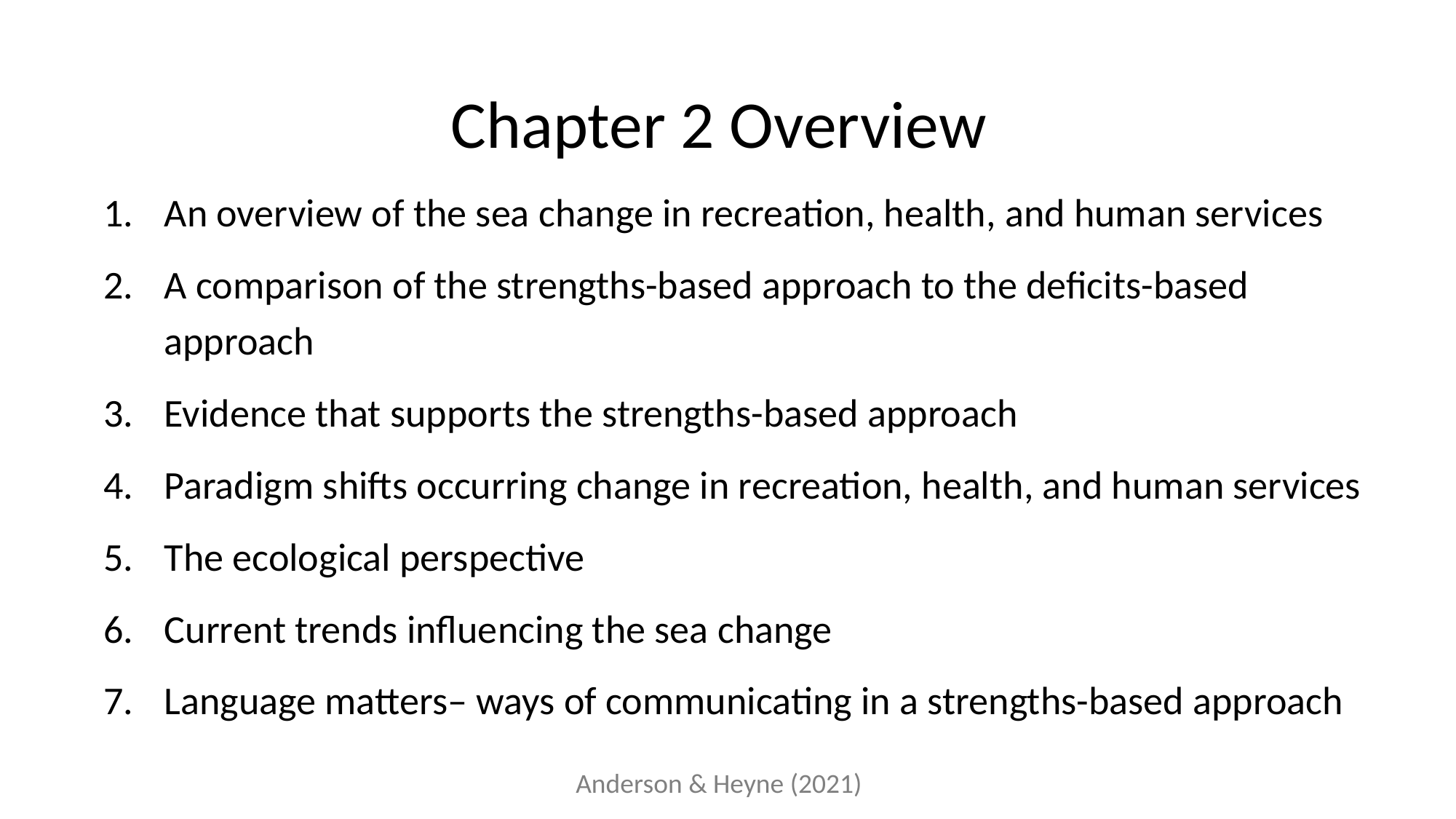

# Chapter 2 Overview
An overview of the sea change in recreation, health, and human services
A comparison of the strengths-based approach to the deficits-based approach
Evidence that supports the strengths-based approach
Paradigm shifts occurring change in recreation, health, and human services
The ecological perspective
Current trends influencing the sea change
Language matters– ways of communicating in a strengths-based approach
Anderson & Heyne (2021)